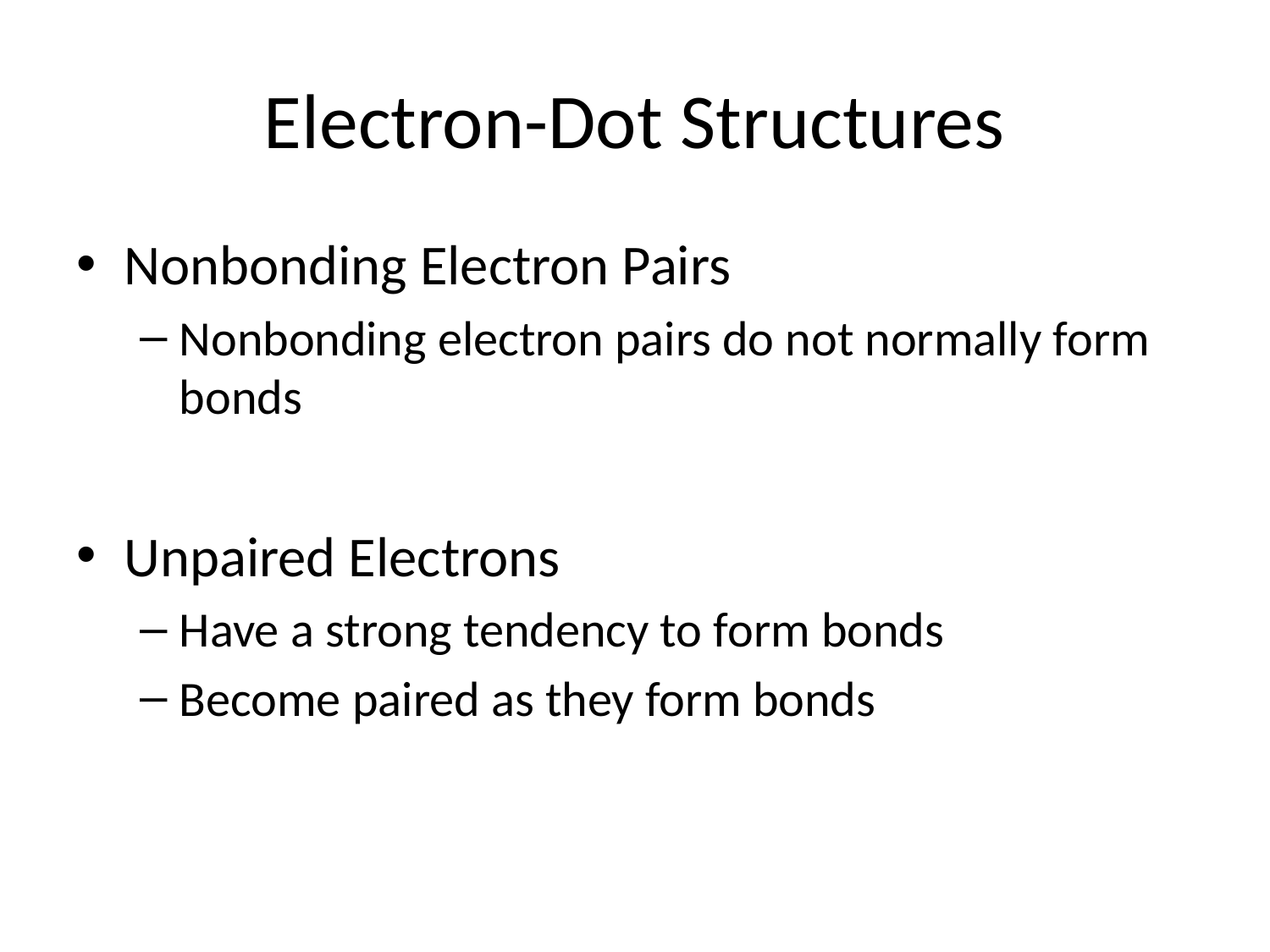

# Electron-Dot Structures
Nonbonding Electron Pairs
Nonbonding electron pairs do not normally form bonds

Unpaired Electrons
Have a strong tendency to form bonds
Become paired as they form bonds